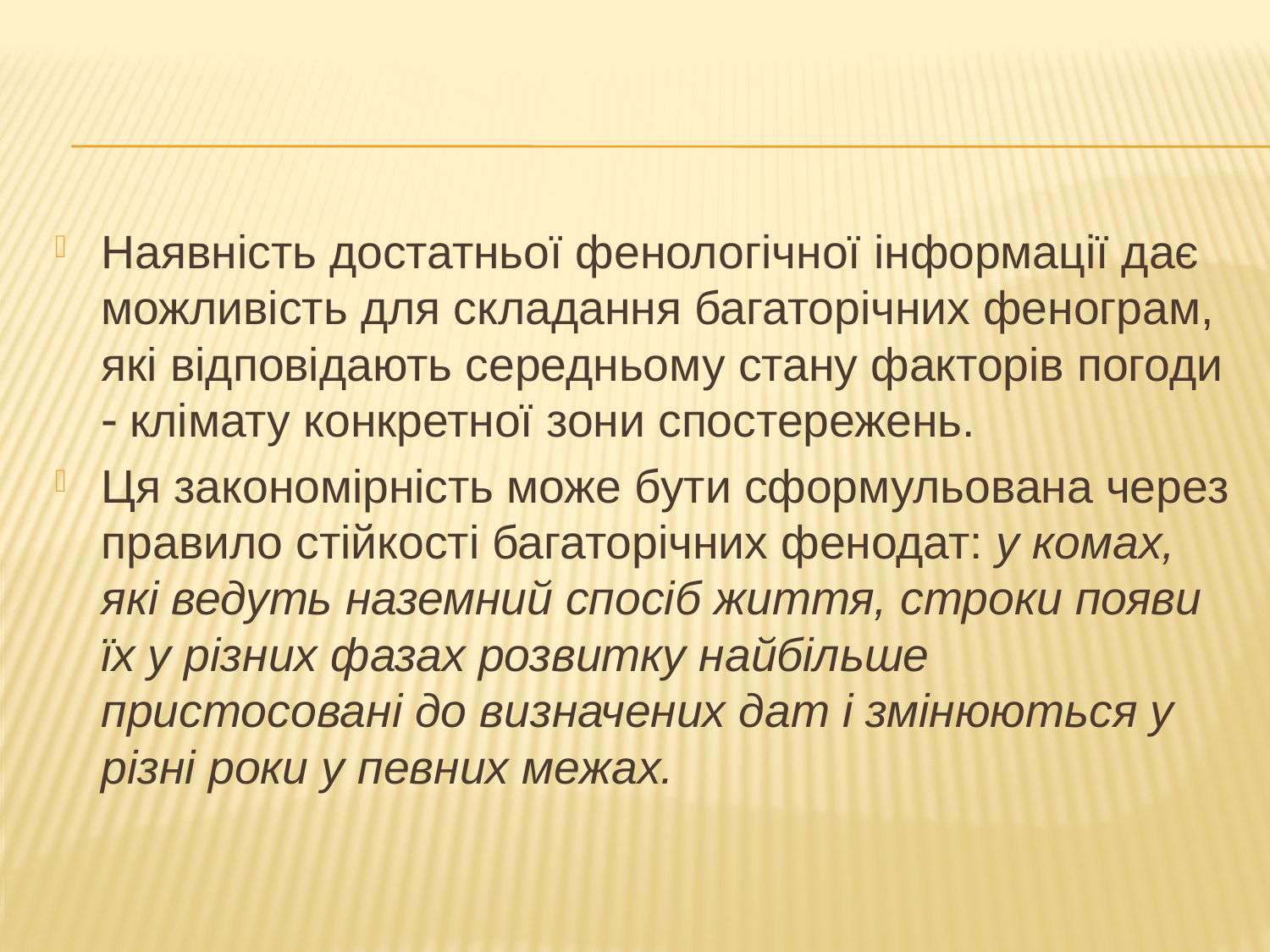

#
Наявність достатньої фенологічної інформації дає можливість для складання багаторічних фенограм, які відповідають середньому стану факторів погоди − клімату конкретної зони спостережень.
Ця закономірність може бути сформульована через правило стійкості багаторічних фенодат: у комах, які ведуть наземний спосіб життя, строки появи їх у різних фазах розвитку найбільше пристосовані до визначених дат і змінюються у різні роки у певних межах.